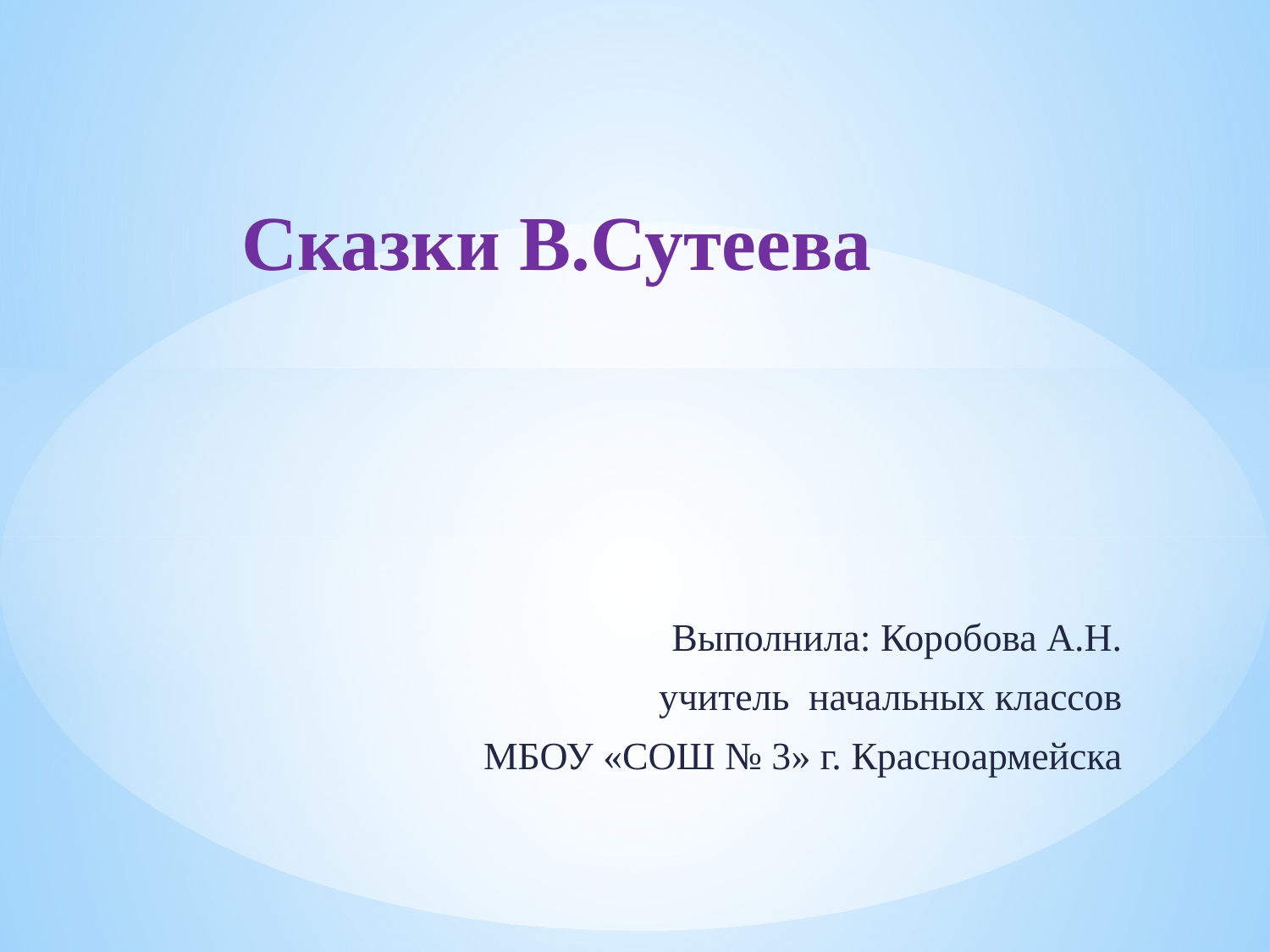

# Сказки В.Сутеева
Выполнила: Коробова А.Н.
учитель  начальных классов
МБОУ «СОШ № 3» г. Красноармейска